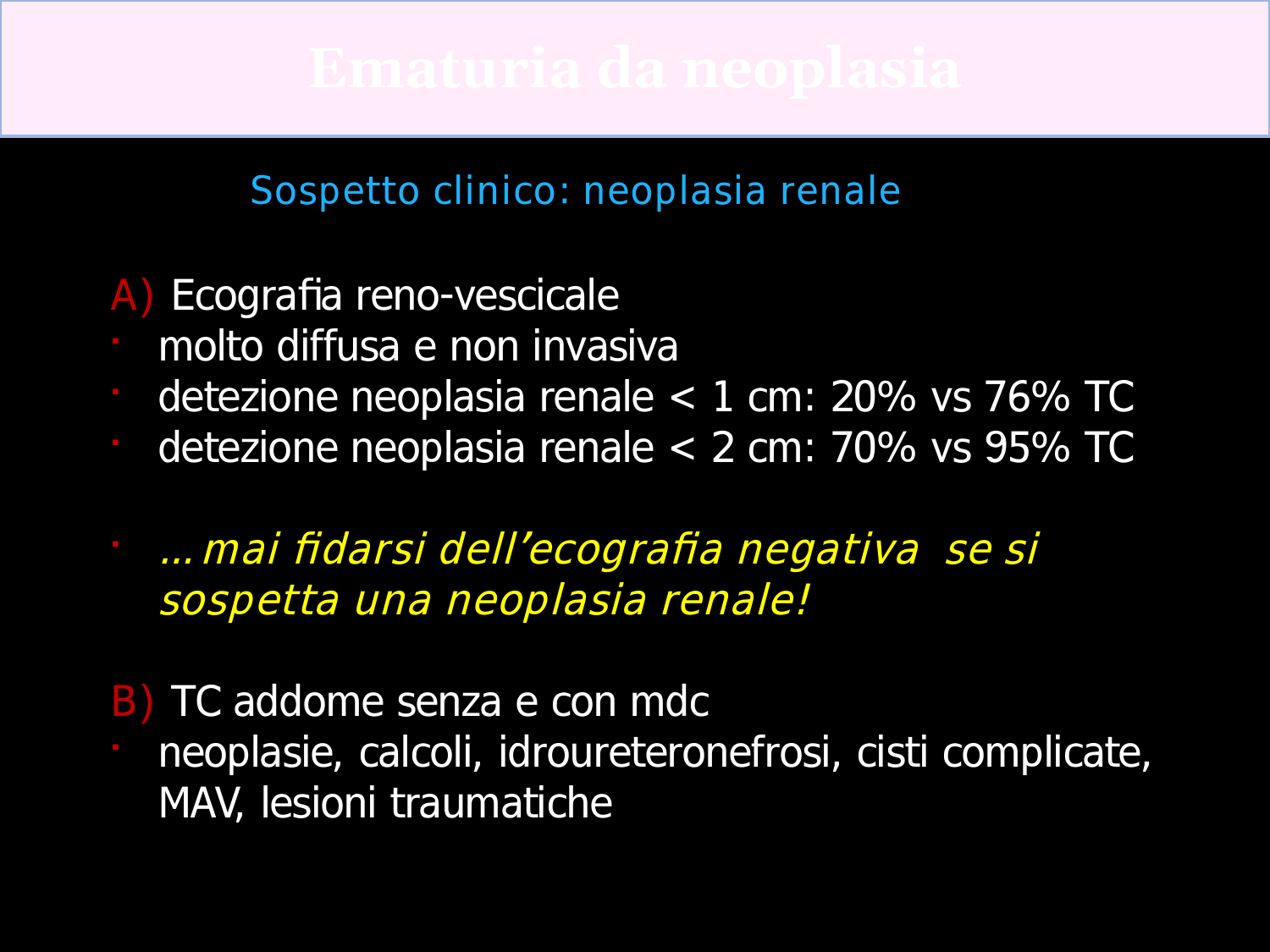

Ematuria da neoplasia
Sospetto clinico: neoplasia renale
A) Ecografia reno-vescicale
molto diffusa e non invasiva
detezione neoplasia renale < 1 cm: 20% vs 76% TC
detezione neoplasia renale < 2 cm: 70% vs 95% TC

…mai fidarsi dell’ecografia negativa  se si sospetta una neoplasia renale!

B) TC addome senza e con mdc
neoplasie, calcoli, idroureteronefrosi, cisti complicate, MAV, lesioni traumatiche